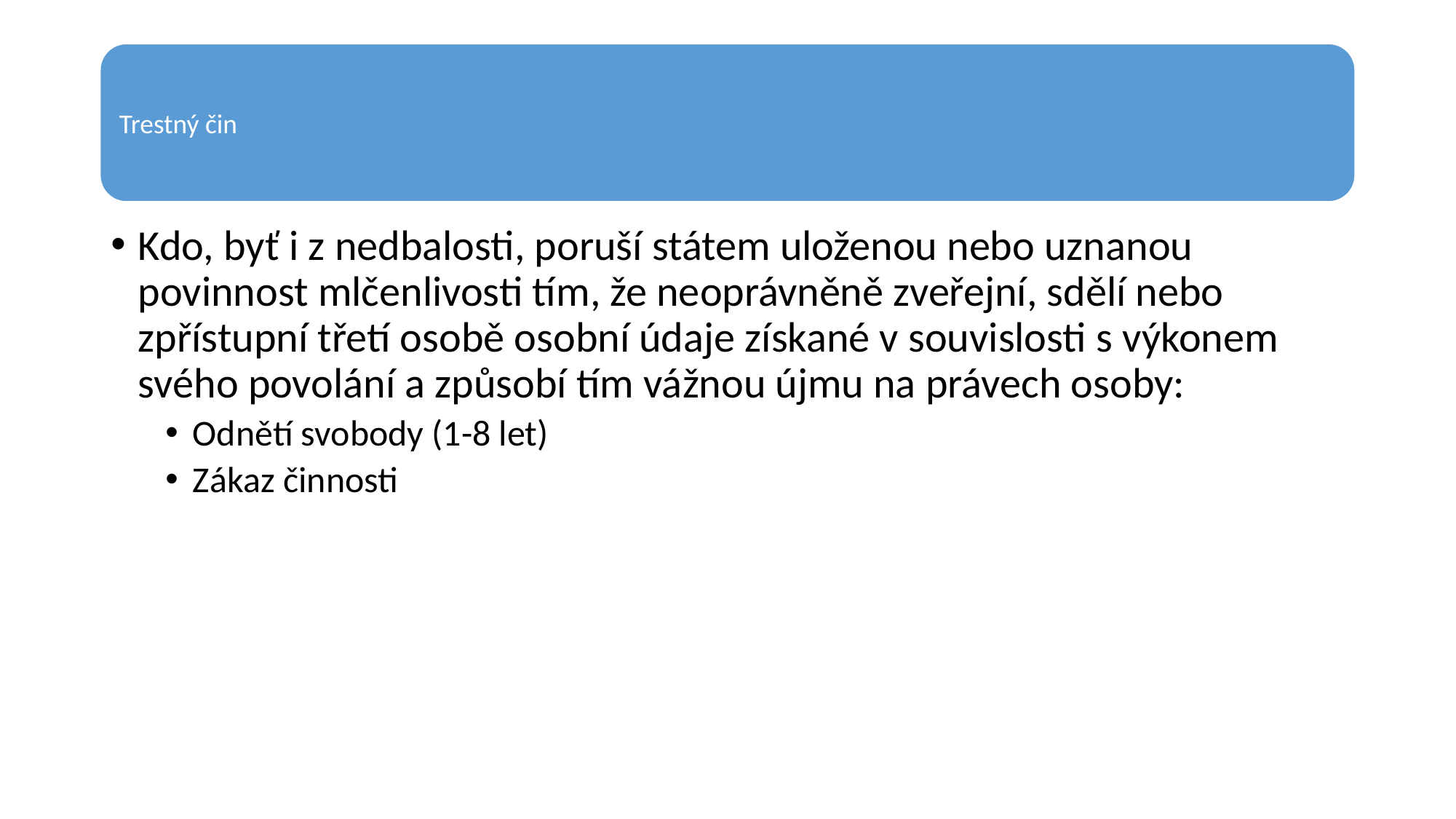

Trestný čin
Kdo, byť i z nedbalosti, poruší státem uloženou nebo uznanou povinnost mlčenlivosti tím, že neoprávněně zveřejní, sdělí nebo zpřístupní třetí osobě osobní údaje získané v souvislosti s výkonem svého povolání a způsobí tím vážnou újmu na právech osoby:
Odnětí svobody (1-8 let)
Zákaz činnosti